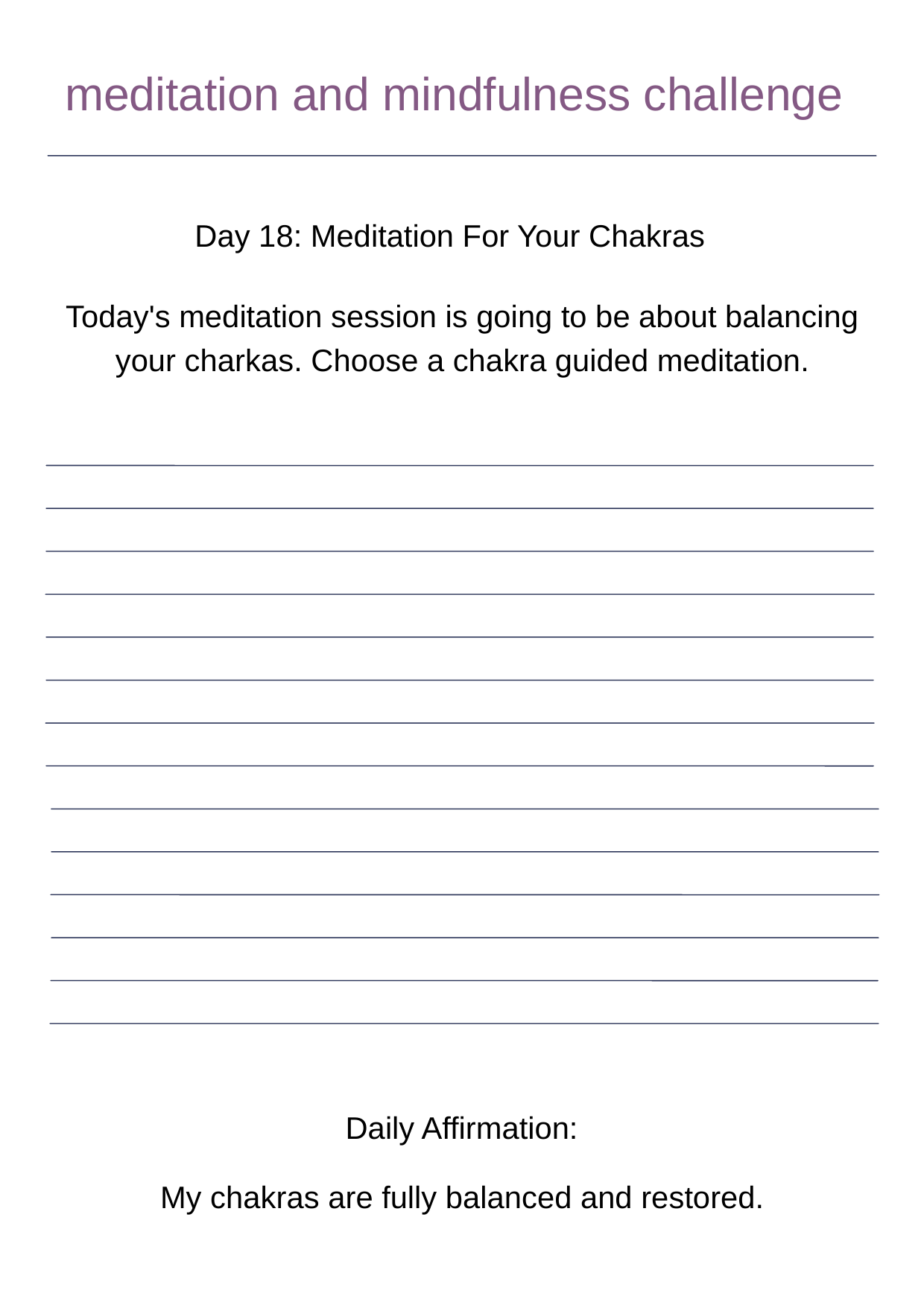

meditation and mindfulness challenge

Day 18: Meditation For Your Chakras
Today's meditation session is going to be about balancing your charkas. Choose a chakra guided meditation.

Daily Affirmation:
My chakras are fully balanced and restored.